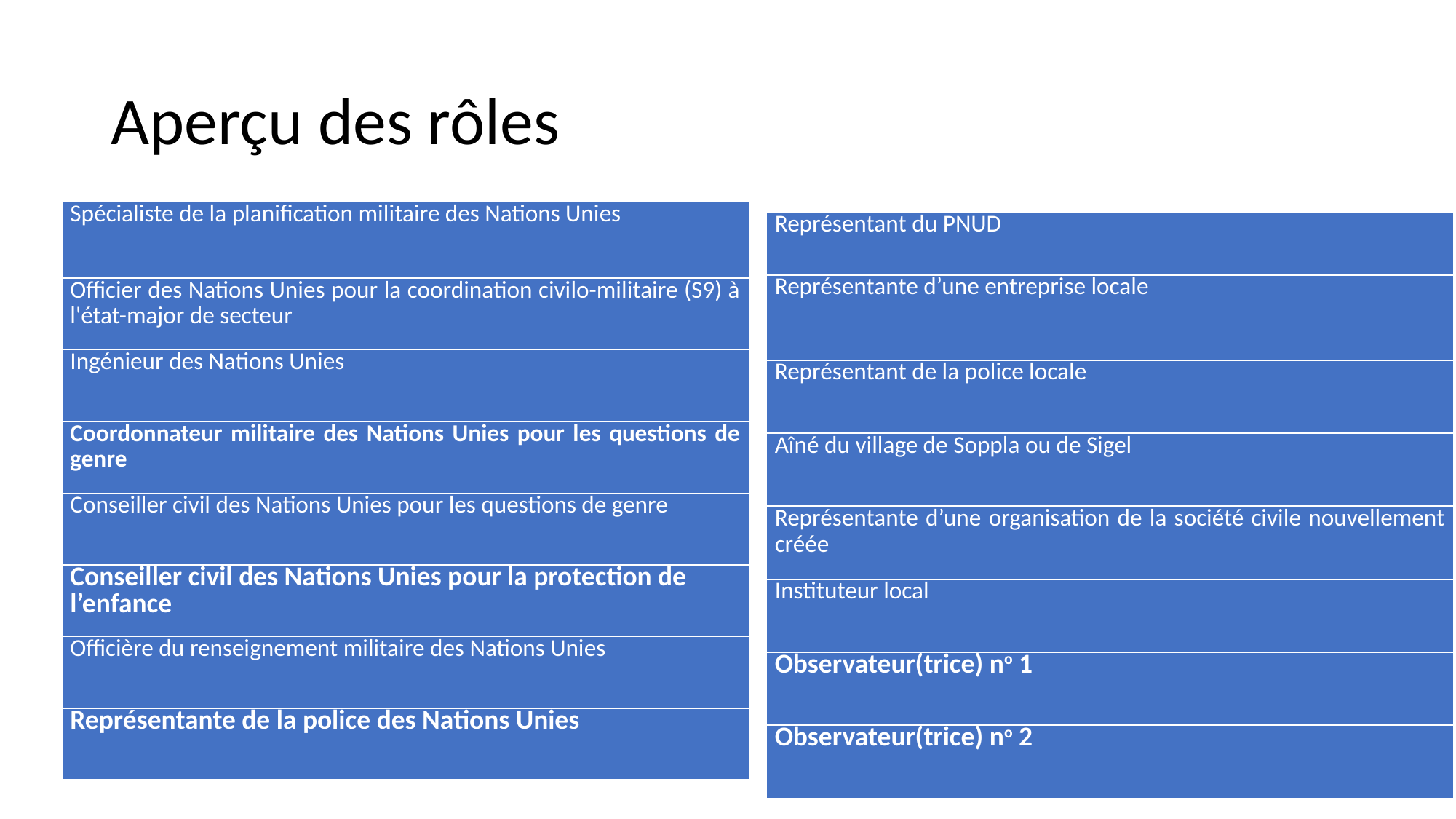

# Aperçu des rôles
| Spécialiste de la planification militaire des Nations Unies |
| --- |
| Officier des Nations Unies pour la coordination civilo-militaire (S9) à l'état-major de secteur |
| Ingénieur des Nations Unies |
| Coordonnateur militaire des Nations Unies pour les questions de genre |
| Conseiller civil des Nations Unies pour les questions de genre |
| Conseiller civil des Nations Unies pour la protection de l’enfance |
| Officière du renseignement militaire des Nations Unies |
| Représentante de la police des Nations Unies |
| Représentant du PNUD |
| --- |
| Représentante d’une entreprise locale |
| Représentant de la police locale |
| Aîné du village de Soppla ou de Sigel |
| Représentante d’une organisation de la société civile nouvellement créée |
| Instituteur local |
| Observateur(trice) no 1 |
| Observateur(trice) no 2 |